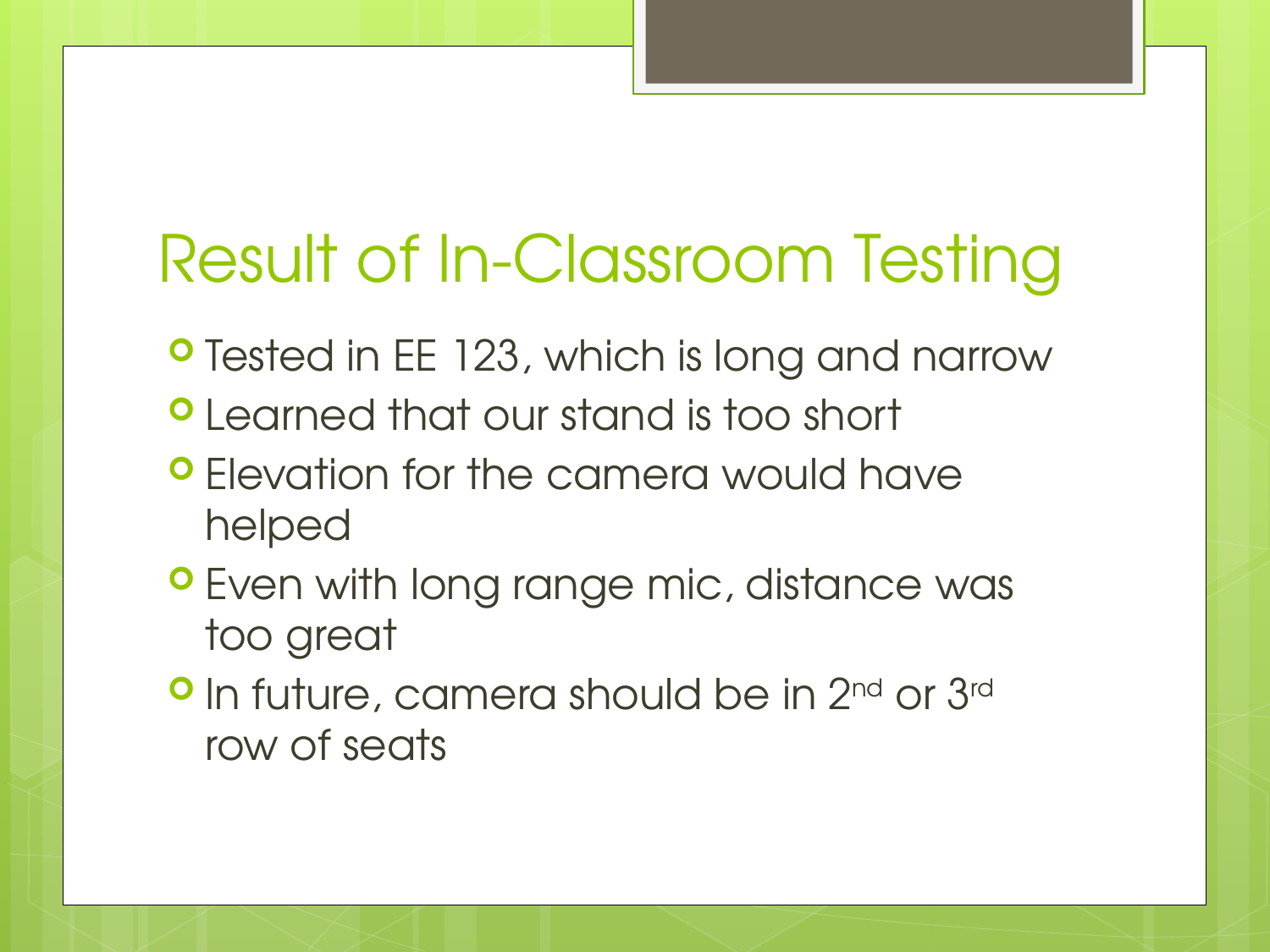

# Result of In-Classroom Testing
Tested in EE 123, which is long and narrow
Learned that our stand is too short
Elevation for the camera would have helped
Even with long range mic, distance was too great
In future, camera should be in 2nd or 3rd row of seats